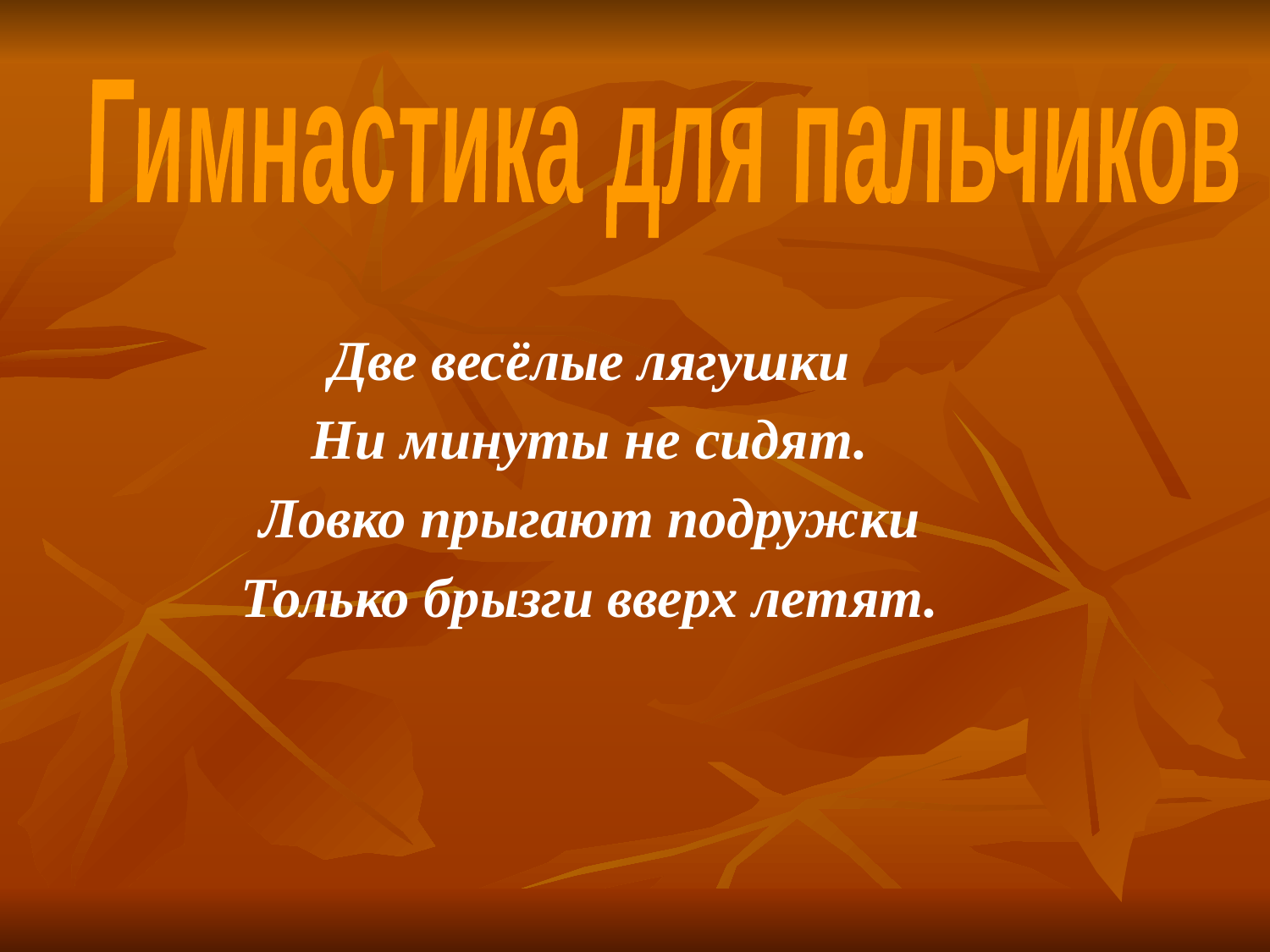

Гимнастика для пальчиков
Две весёлые лягушки
Ни минуты не сидят.
Ловко прыгают подружки
Только брызги вверх летят.